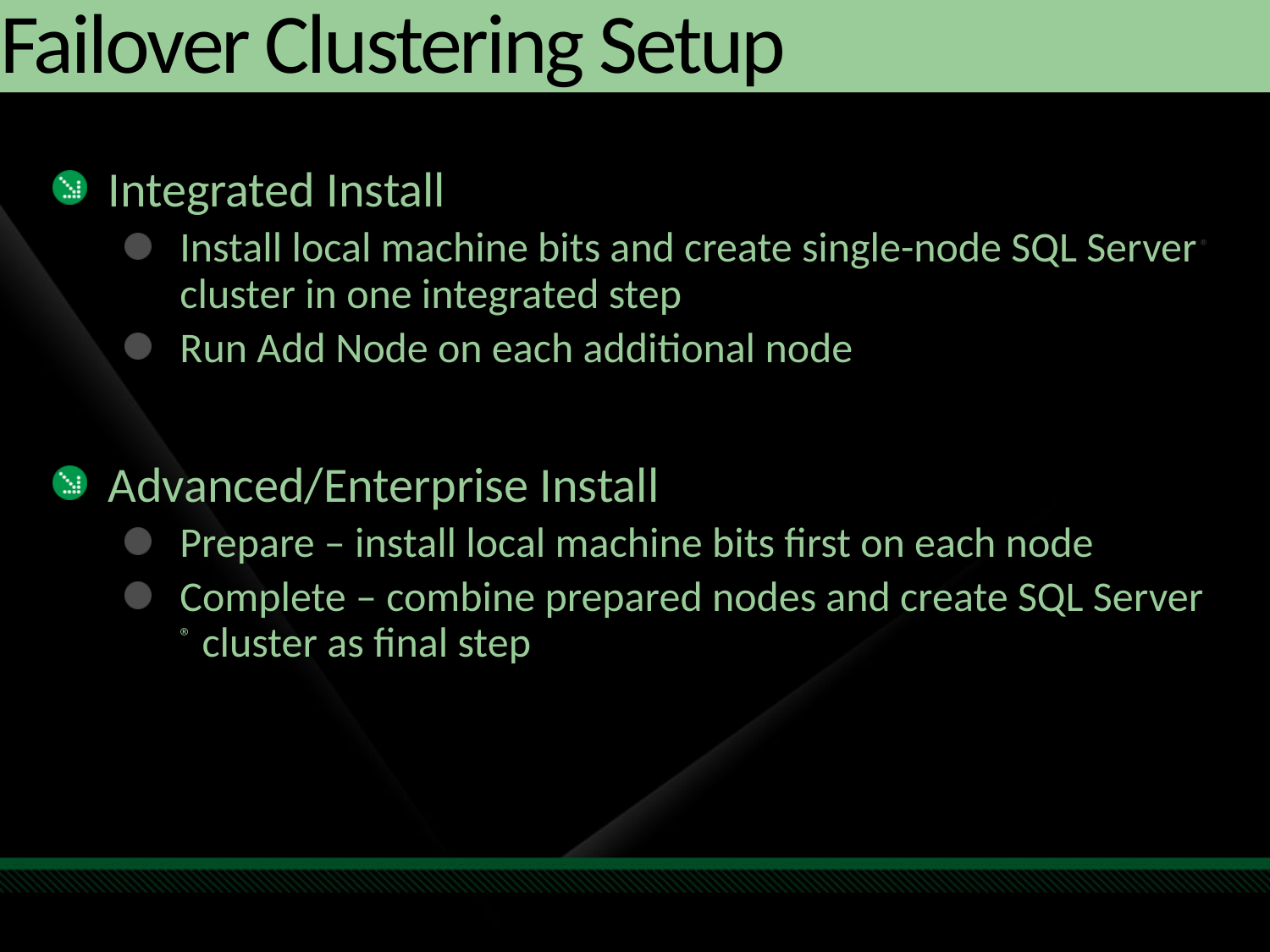

# Failover Clustering Setup
Integrated Install
Install local machine bits and create single-node SQL Server ® cluster in one integrated step
Run Add Node on each additional node

Advanced/Enterprise Install
Prepare – install local machine bits first on each node
Complete – combine prepared nodes and create SQL Server ® cluster as final step